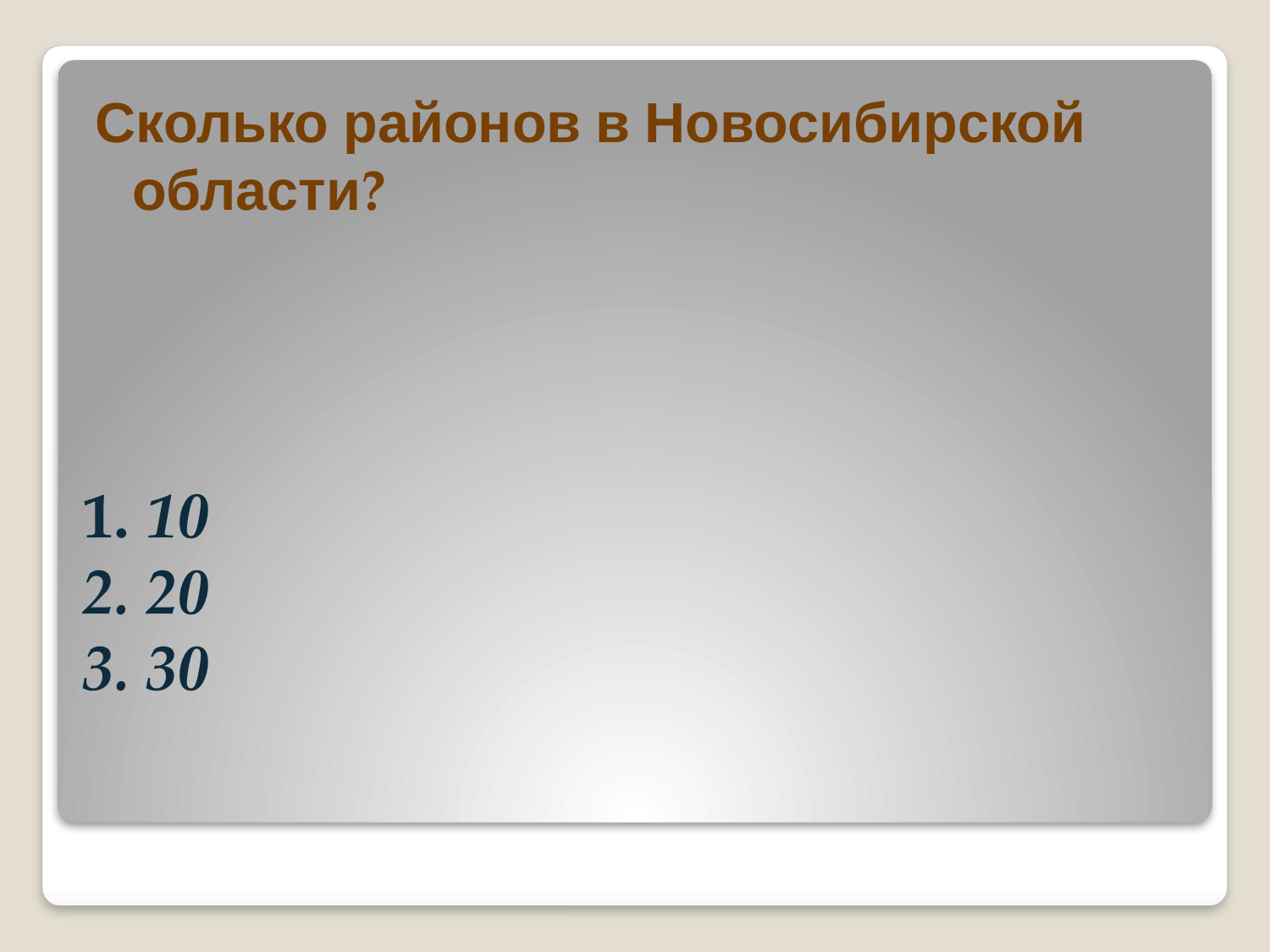

Сколько районов в Новосибирской области?
# 1. 10 2. 20 3. 30